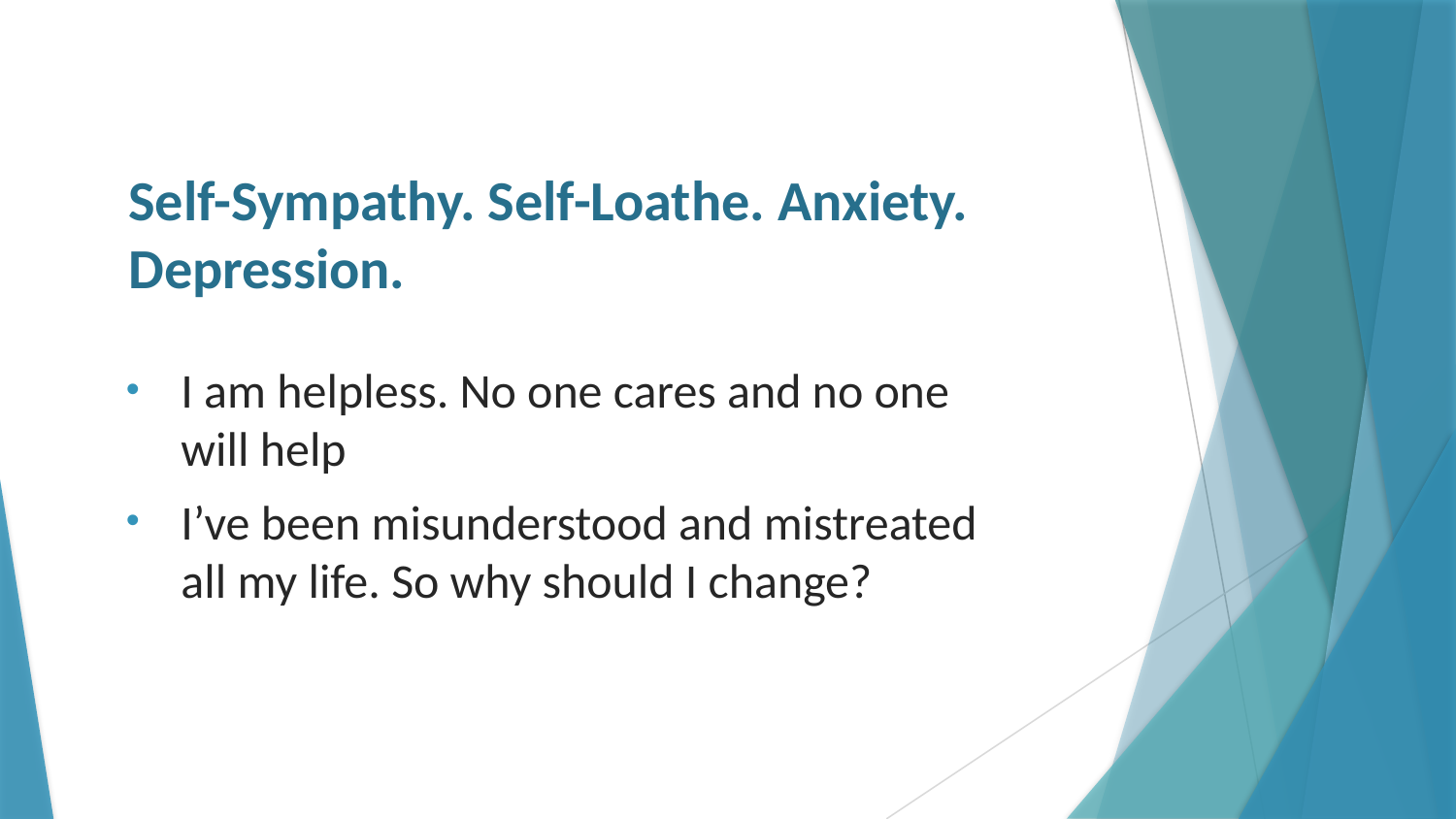

# Self-Sympathy. Self-Loathe. Anxiety. Depression.
I am helpless. No one cares and no one will help
I’ve been misunderstood and mistreated all my life. So why should I change?